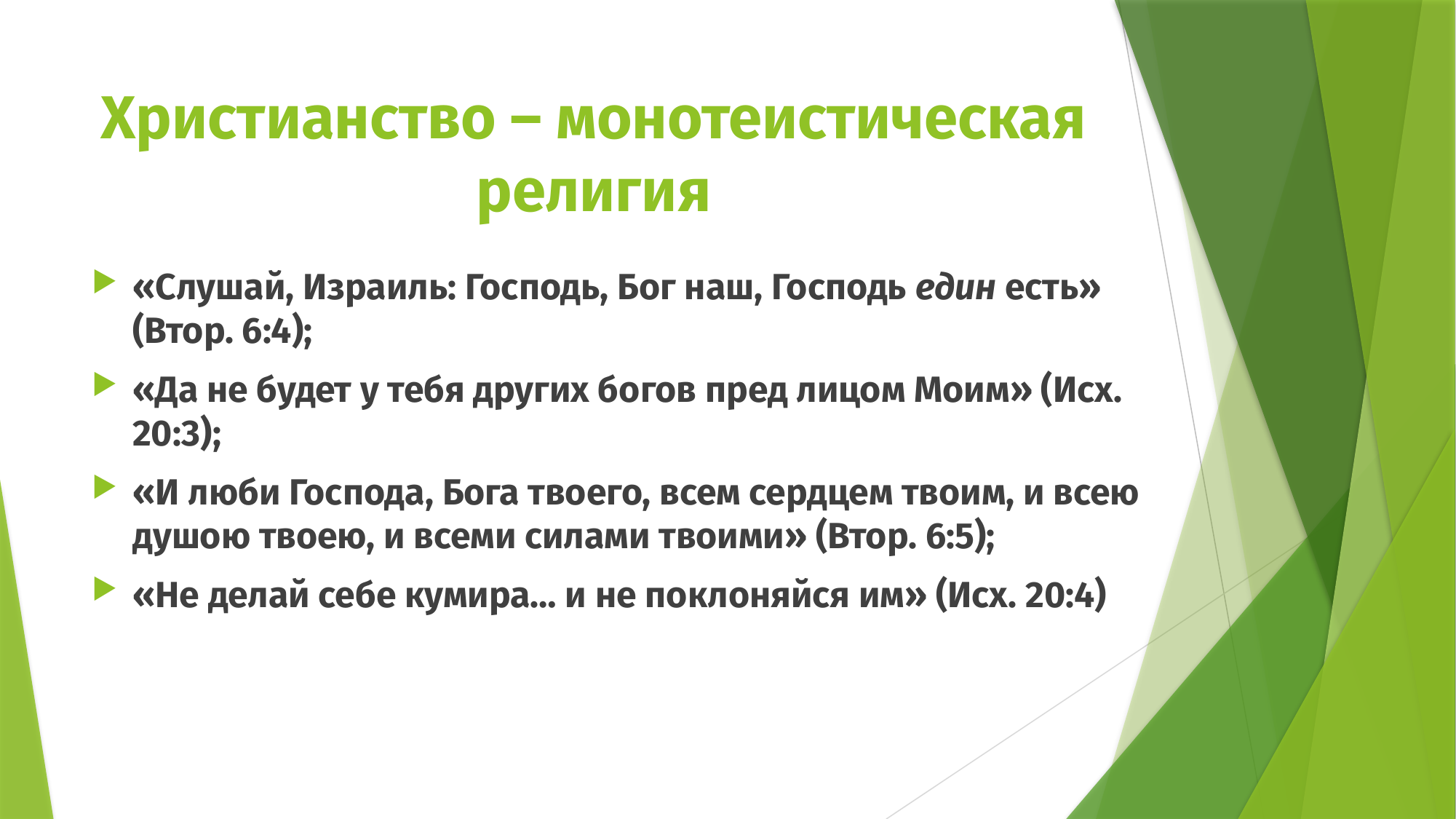

# Христианство – монотеистическая религия
«Слушай, Израиль: Господь, Бог наш, Господь един есть» (Втор. 6:4);
«Да не будет у тебя других богов пред лицом Моим» (Исх. 20:3);
«И люби Господа, Бога твоего, всем сердцем твоим, и всею душою твоею, и всеми силами твоими» (Втор. 6:5);
«Не делай себе кумира… и не поклоняйся им» (Исх. 20:4)